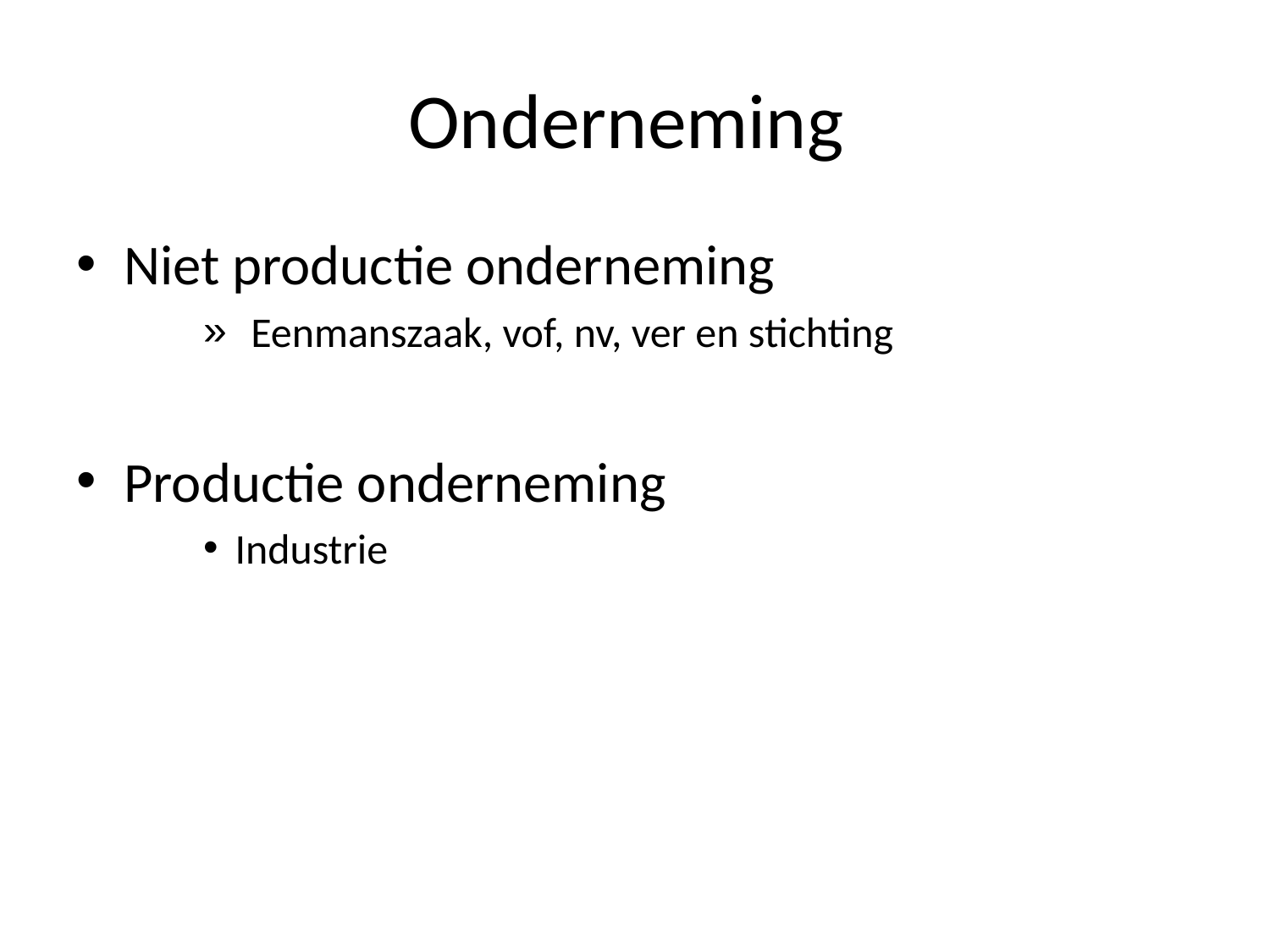

# Onderneming
Niet productie onderneming
Eenmanszaak, vof, nv, ver en stichting

Productie onderneming
Industrie